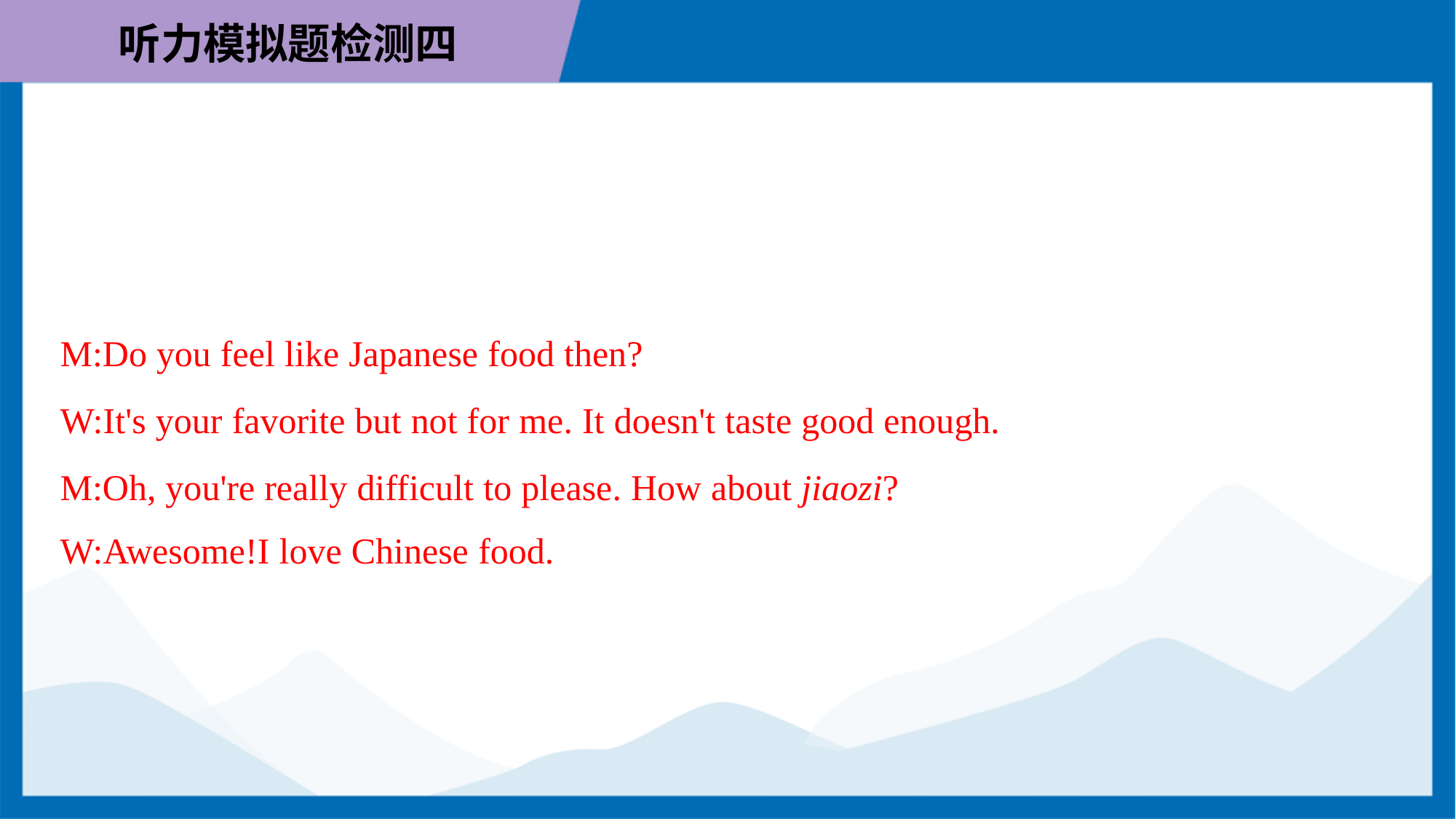

M:Do you feel like Japanese food then?
W:It's your favorite but not for me. It doesn't taste good enough.
M:Oh, you're really difficult to please. How about jiaozi?
W:Awesome!I love Chinese food.